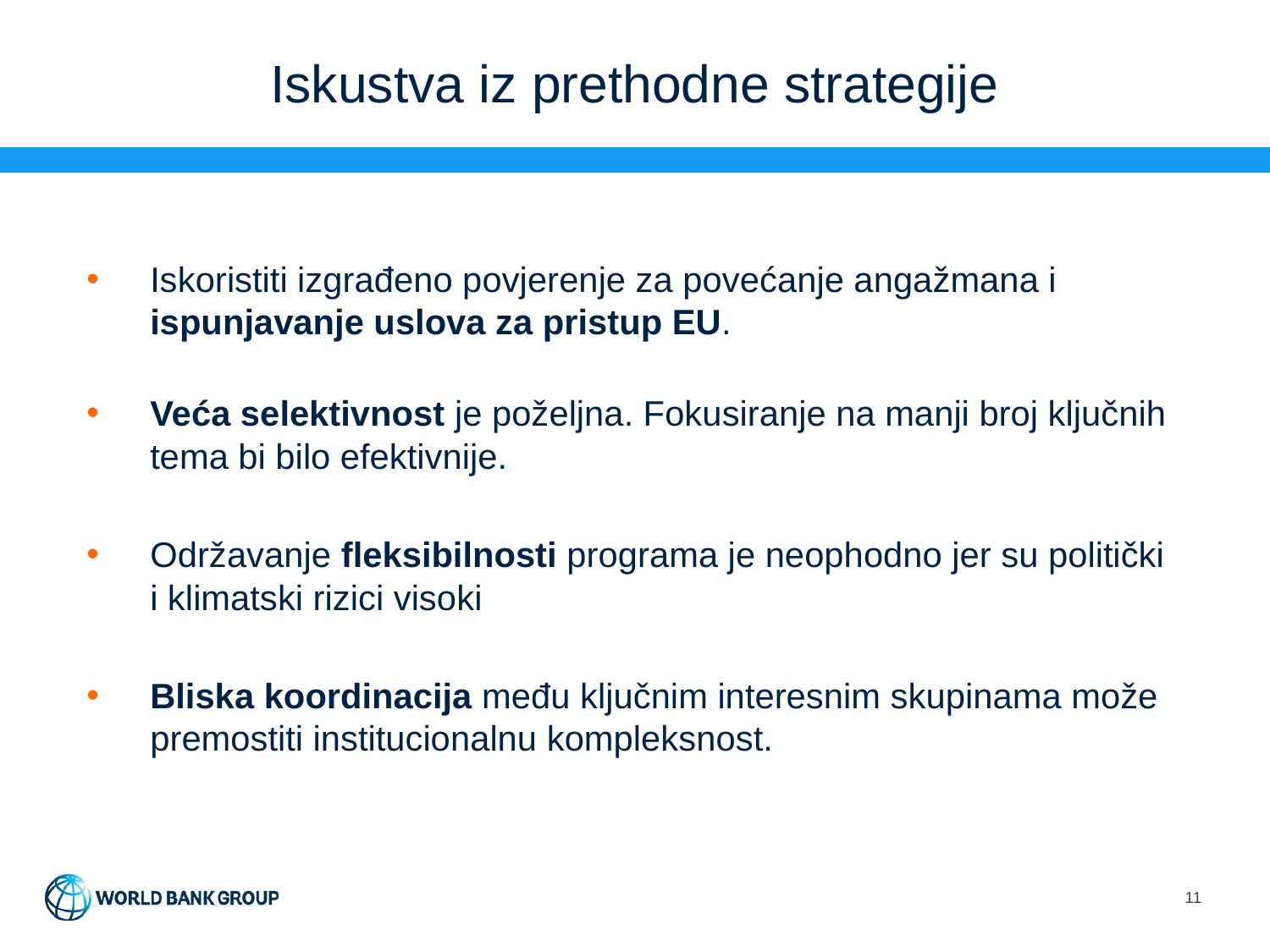

# Iskustva iz prethodne strategije

Iskoristiti izgrađeno povjerenje za povećanje angažmana i ispunjavanje uslova za pristup EU.
Veća selektivnost je poželjna. Fokusiranje na manji broj ključnih tema bi bilo efektivnije.

Održavanje fleksibilnosti programa je neophodno jer su politički i klimatski rizici visoki

Bliska koordinacija među ključnim interesnim skupinama može premostiti institucionalnu kompleksnost.
11